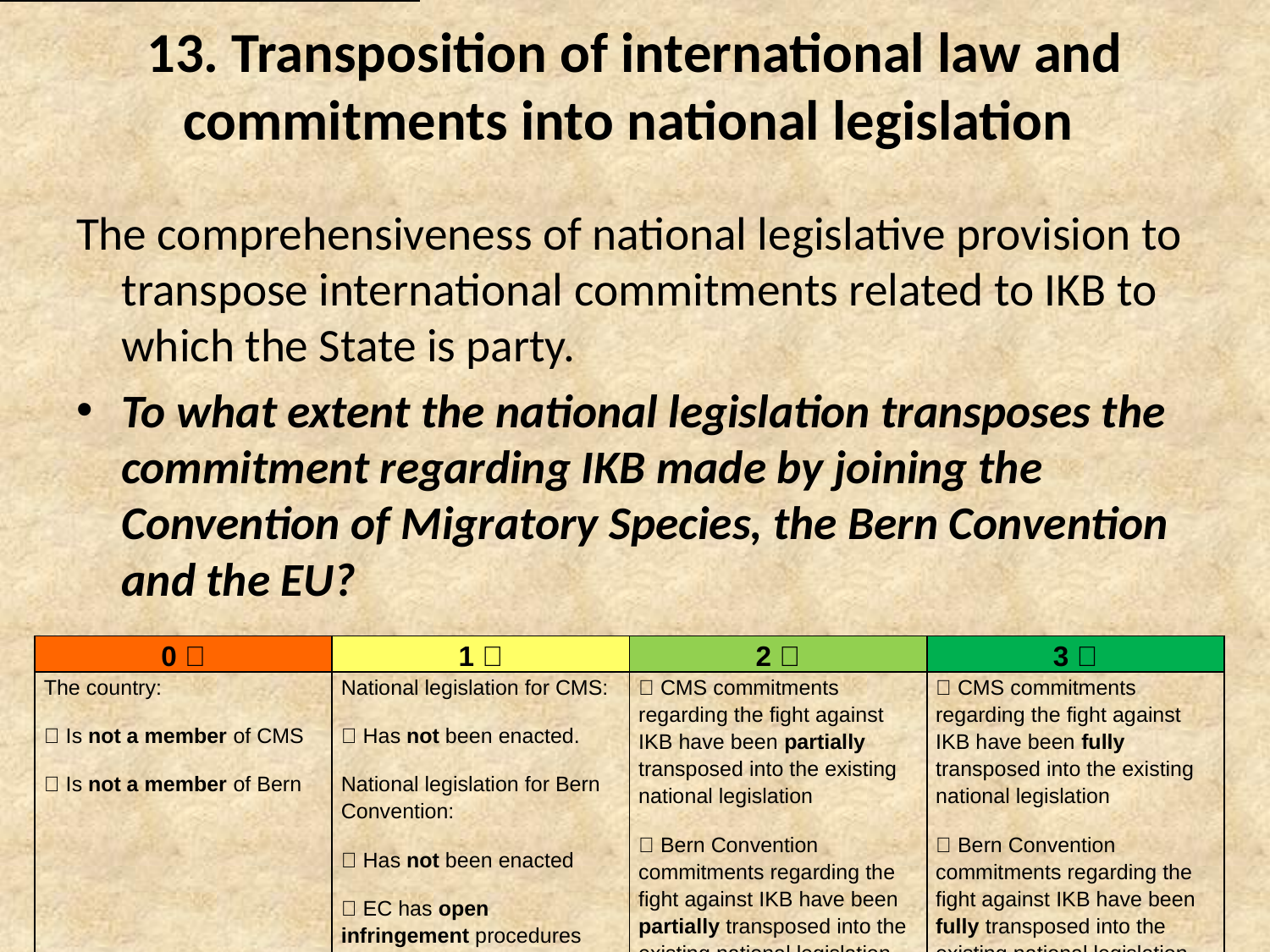

# 13. Transposition of international law and commitments into national legislation
The comprehensiveness of national legislative provision to transpose international commitments related to IKB to which the State is party.
To what extent the national legislation transposes the commitment regarding IKB made by joining the Convention of Migratory Species, the Bern Convention and the EU?

| 0 􀜆 | 1 􀜆 | 2 􀜆 | 3 􀜆 |
| --- | --- | --- | --- |
| The country: 􀜆 Is not a member of CMS 􀜆 Is not a member of Bern | National legislation for CMS: 􀜆 Has not been enacted. National legislation for Bern Convention: 􀜆 Has not been enacted 􀜆 EC has open infringement procedures related to incorrect / incomplete transposition of the EU Birds Directive or any legal provisions stemming from EU’s ratification of Bern / CMS Conventions related to birds into national law | 􀜆 CMS commitments regarding the fight against IKB have been partially transposed into the existing national legislation 􀜆 Bern Convention commitments regarding the fight against IKB have been partially transposed into the existing national legislation 􀜆 The country has pending / unresolved case files / complaints under Bern Convention related to incorrect or incomplete transposition of the provisions of the Convention into national law 􀜆 No open infringement procedures exist related to incorrect / incomplete transposition of the EU Birds Directive or any legal provisions stemming from EU’s ratification of Bern / CMS Conventions related to birds into national law | 􀜆 CMS commitments regarding the fight against IKB have been fully transposed into the existing national legislation 􀜆 Bern Convention commitments regarding the fight against IKB have been fully transposed into the existing national legislation 􀜆 The country has no pending / unresolved case files / complaints under Bern Convention related to incorrect transposition of the provisions of the Convention into national law 􀜆 No open infringement procedures exist related to incorrect / incomplete transposition of the EU Birds Directive or any legal provisions stemming from EU’s ratification of Bern / CMS Conventions related to birds into national law21 |